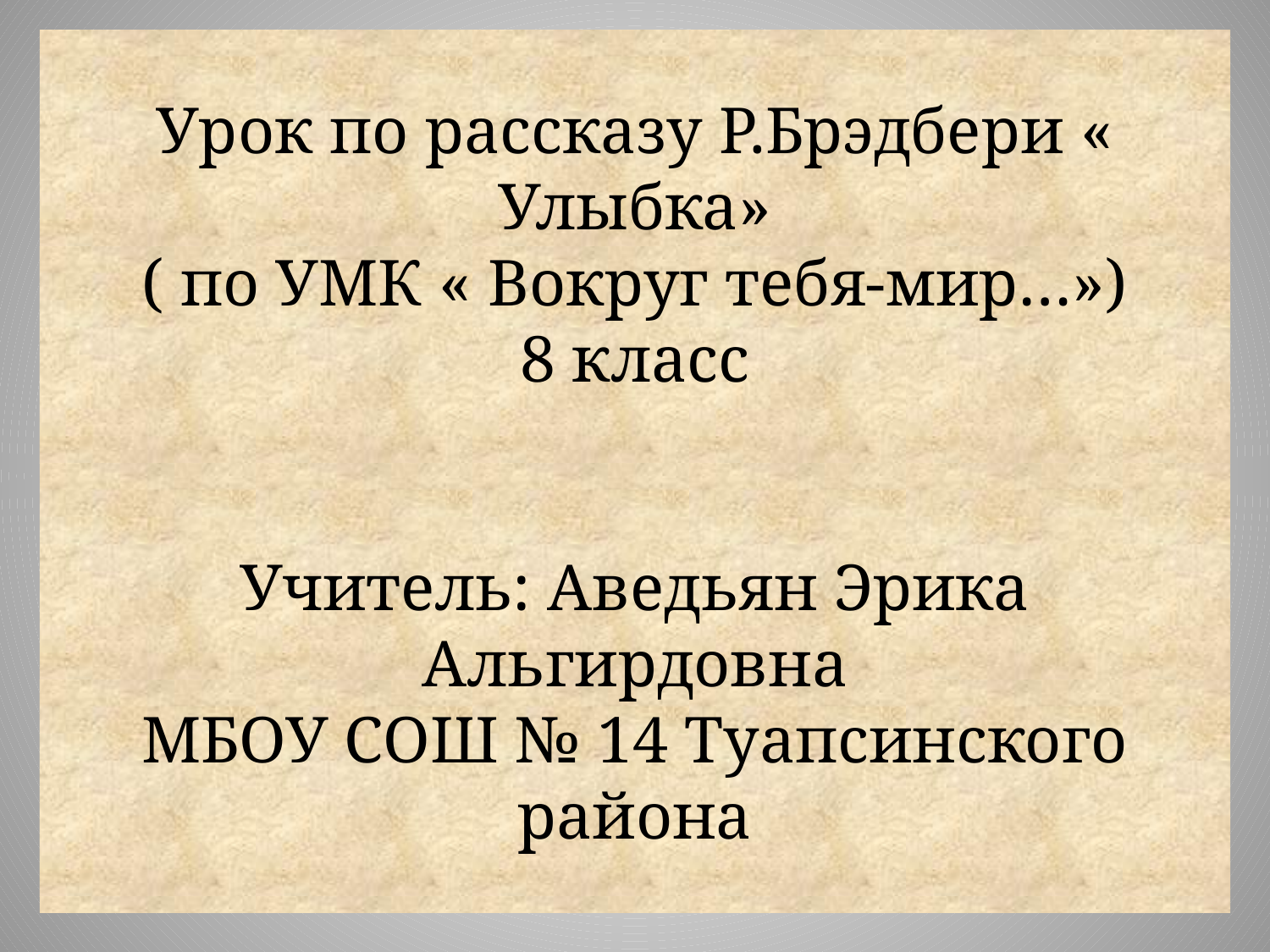

# Урок по рассказу Р.Брэдбери « Улыбка» ( по УМК « Вокруг тебя-мир…») 8 класс Учитель: Аведьян Эрика Альгирдовна МБОУ СОШ № 14 Туапсинского района